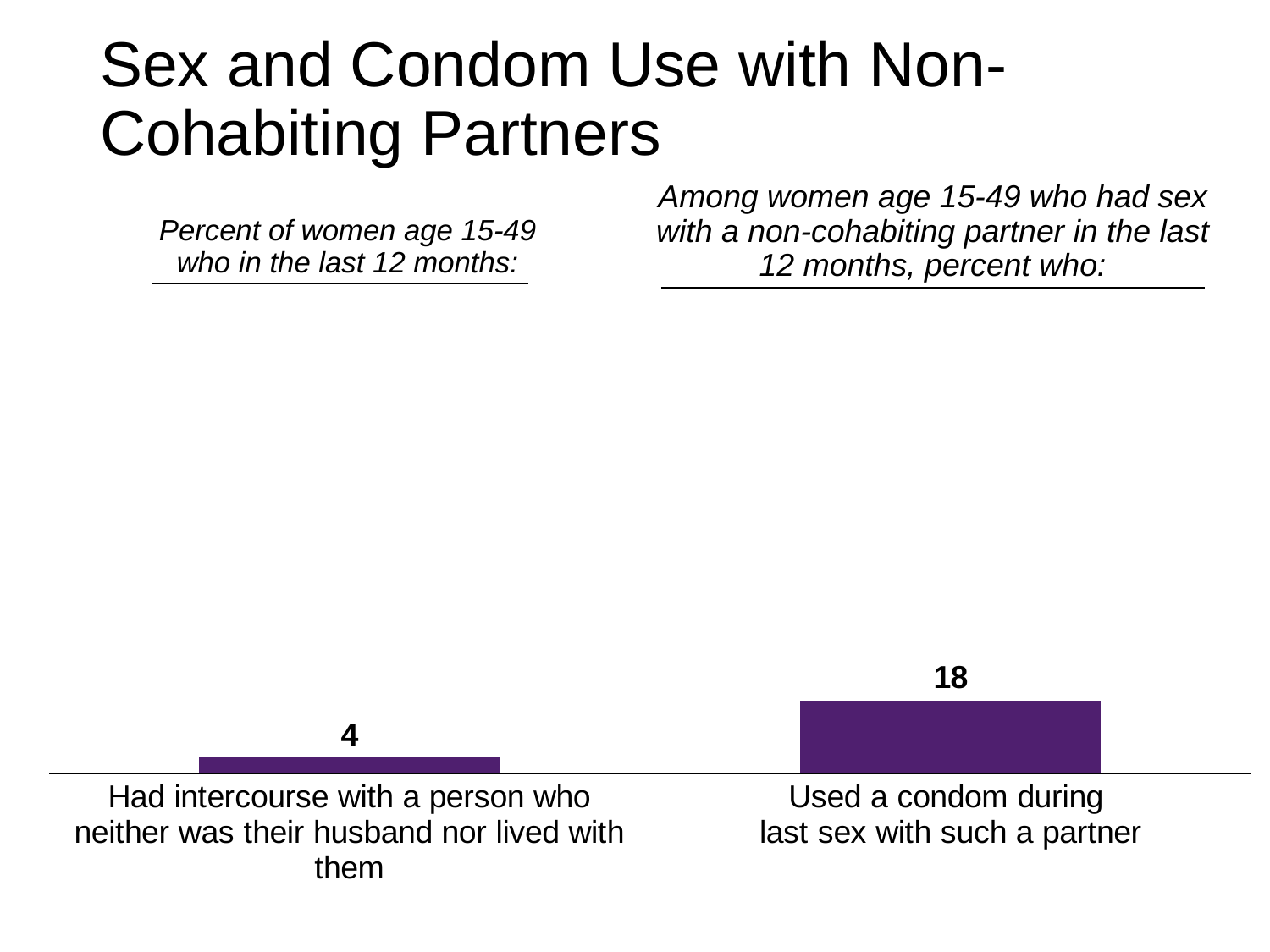

# Sex and Condom Use with Non-Cohabiting Partners
Among women age 15-49 who had sex with a non-cohabiting partner in the last 12 months, percent who:
Percent of women age 15-49 who in the last 12 months:

### Chart

| Category | Women |
|---|---|
| Had intercourse with a person who neither was their husband nor lived with them | 4.0 |
| Used a condom during
last sex with such a partner | 18.0 |